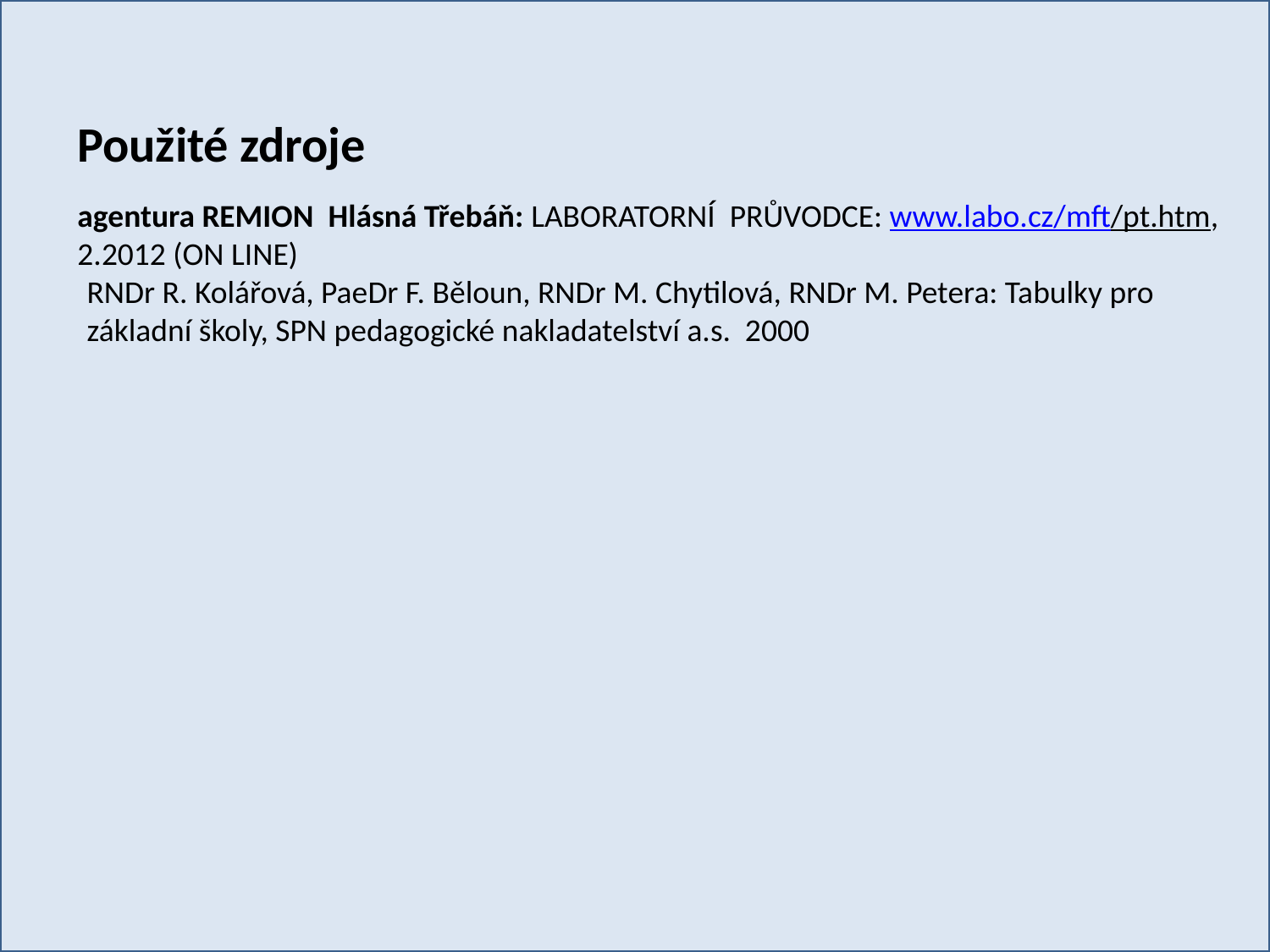

Použité zdroje
agentura REMION  Hlásná Třebáň: LABORATORNÍ  PRŮVODCE: www.labo.cz/mft/pt.htm, 2.2012 (ON LINE)
RNDr R. Kolářová, PaeDr F. Běloun, RNDr M. Chytilová, RNDr M. Petera: Tabulky pro základní školy, SPN pedagogické nakladatelství a.s.  2000